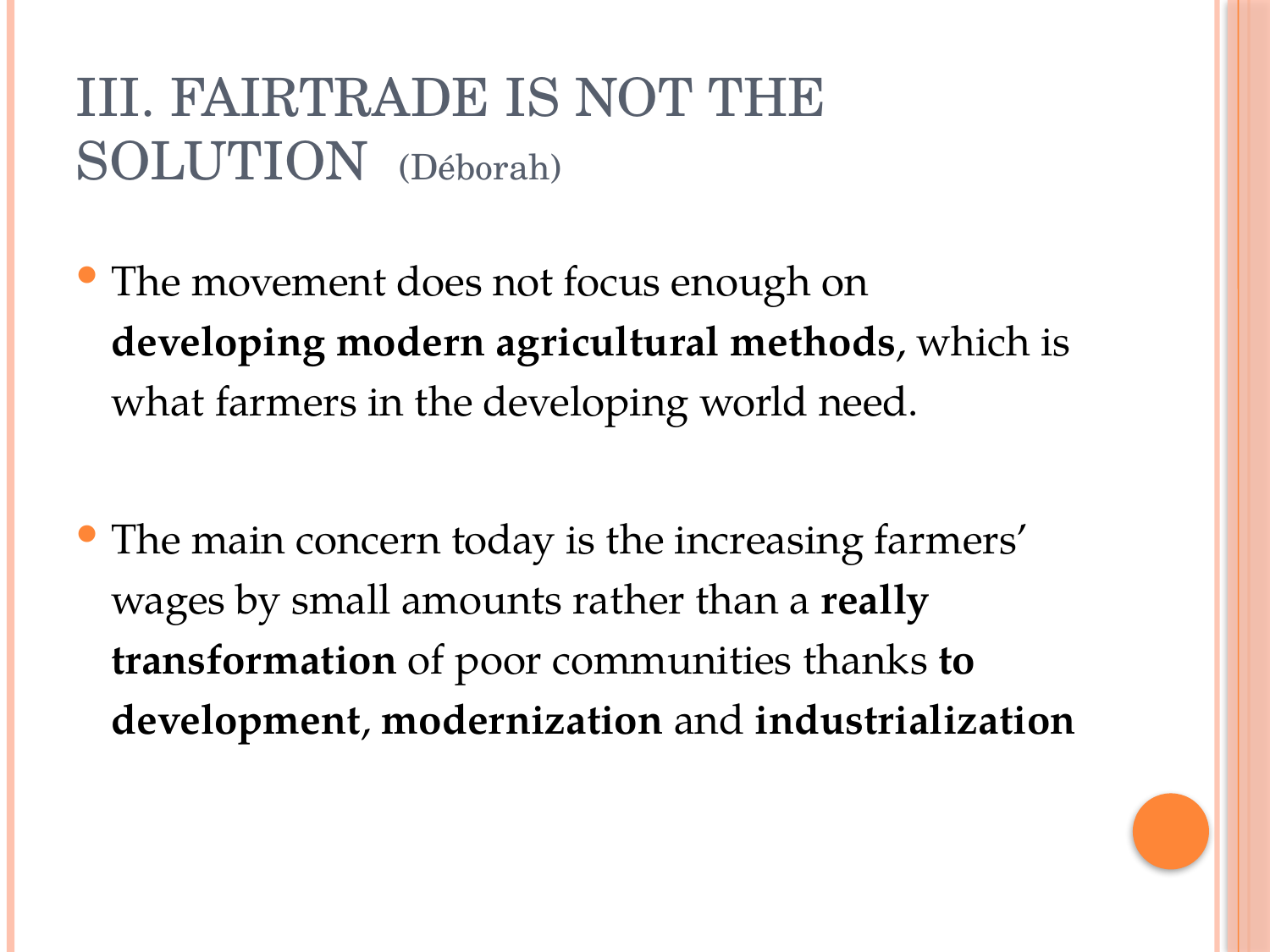

# III. Fairtrade is not the solution  (Déborah)
The movement does not focus enough on developing modern agricultural methods, which is what farmers in the developing world need.

The main concern today is the increasing farmers’ wages by small amounts rather than a really transformation of poor communities thanks to development, modernization and industrialization